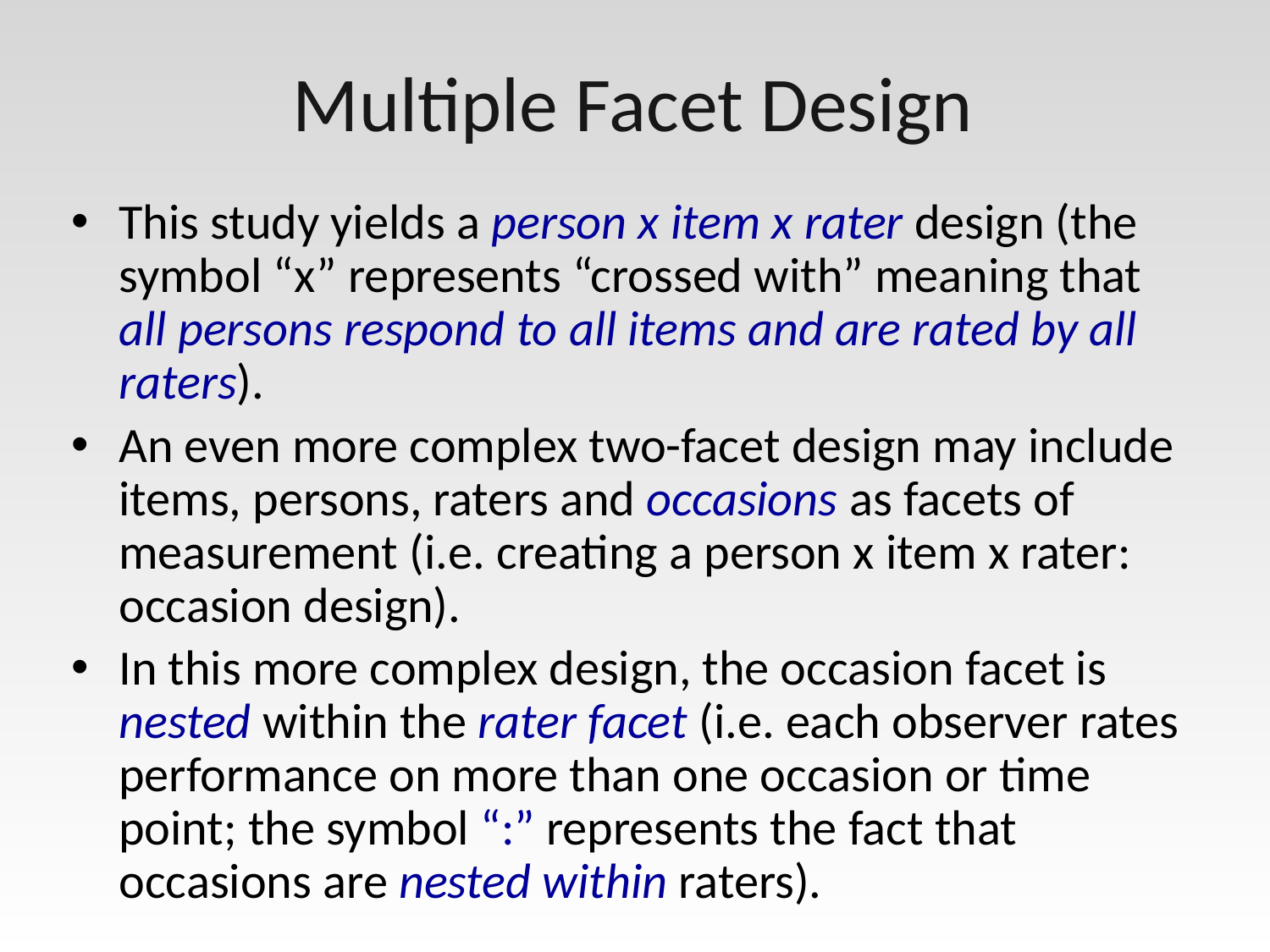

# Multiple Facet Design
This study yields a person x item x rater design (the symbol “x” represents “crossed with” meaning that all persons respond to all items and are rated by all raters).
An even more complex two-facet design may include items, persons, raters and occasions as facets of measurement (i.e. creating a person x item x rater: occasion design).
In this more complex design, the occasion facet is nested within the rater facet (i.e. each observer rates performance on more than one occasion or time point; the symbol “:” represents the fact that occasions are nested within raters).